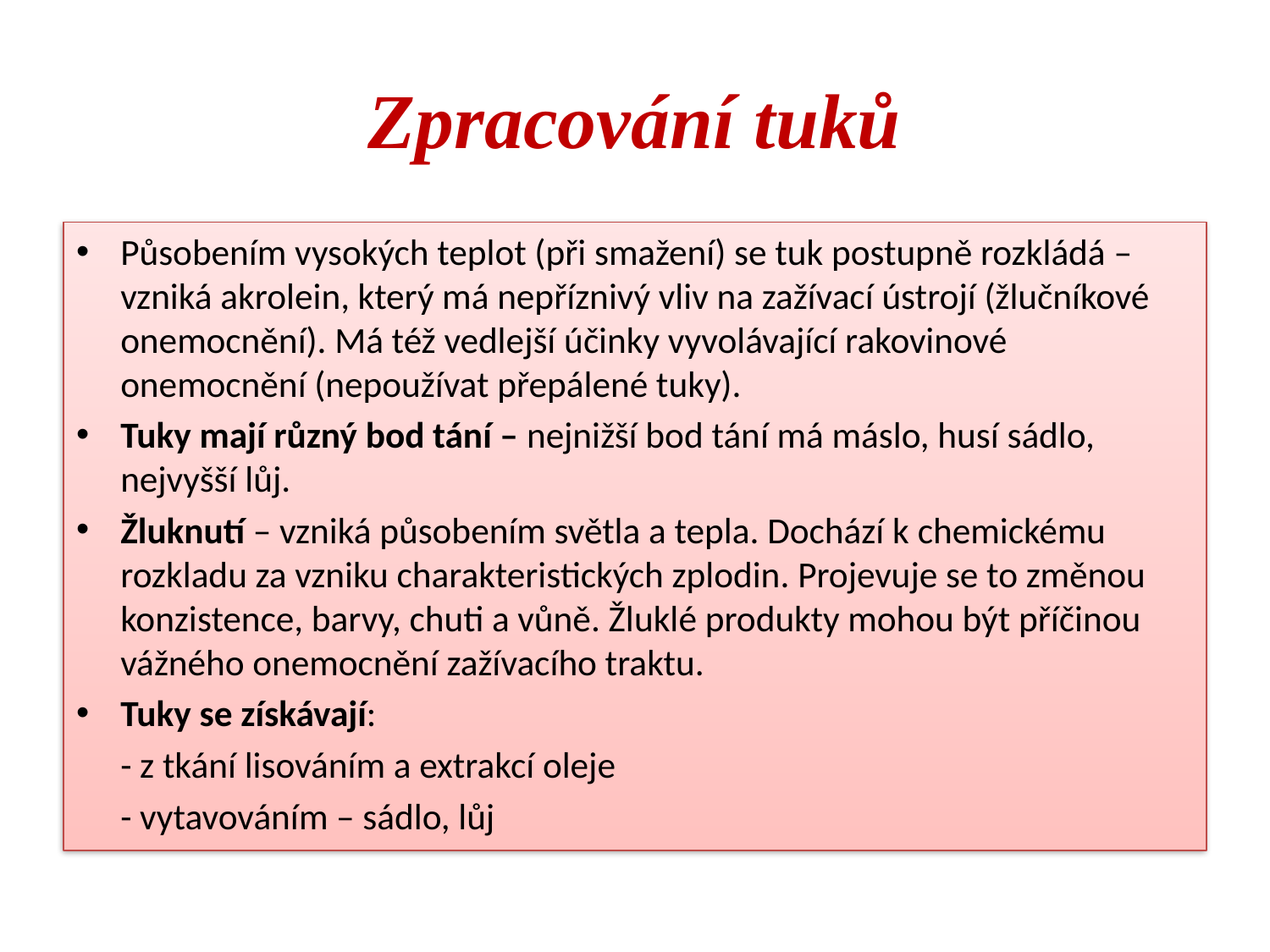

# Zpracování tuků
Působením vysokých teplot (při smažení) se tuk postupně rozkládá – vzniká akrolein, který má nepříznivý vliv na zažívací ústrojí (žlučníkové onemocnění). Má též vedlejší účinky vyvolávající rakovinové onemocnění (nepoužívat přepálené tuky).
Tuky mají různý bod tání – nejnižší bod tání má máslo, husí sádlo, nejvyšší lůj.
Žluknutí – vzniká působením světla a tepla. Dochází k chemickému rozkladu za vzniku charakteristických zplodin. Projevuje se to změnou konzistence, barvy, chuti a vůně. Žluklé produkty mohou být příčinou vážného onemocnění zažívacího traktu.
Tuky se získávají:
	- z tkání lisováním a extrakcí oleje
	- vytavováním – sádlo, lůj